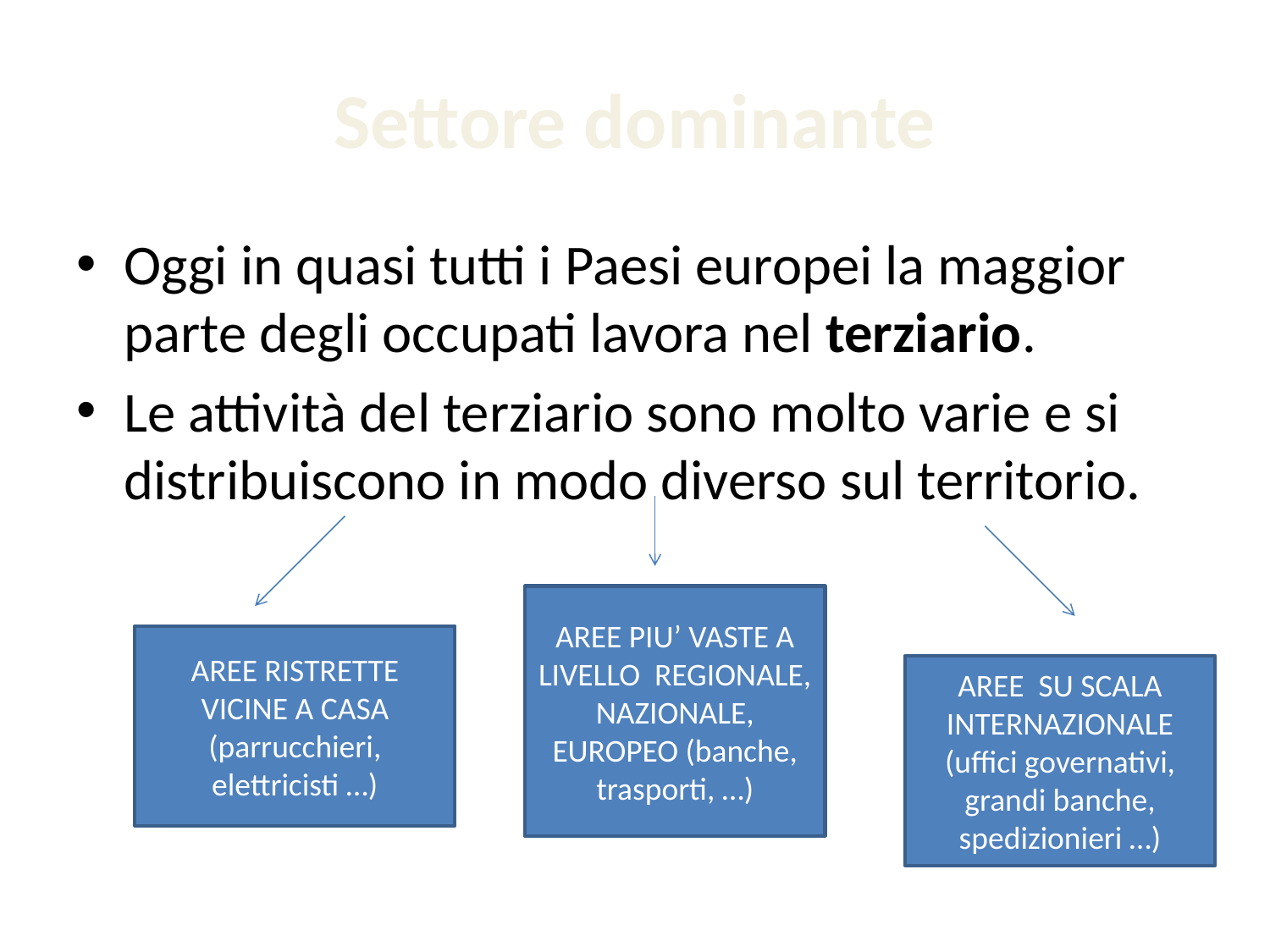

# Settore dominante
Oggi in quasi tutti i Paesi europei la maggior parte degli occupati lavora nel terziario.
Le attività del terziario sono molto varie e si distribuiscono in modo diverso sul territorio.

AREE PIU’ VASTE A LIVELLO  REGIONALE, NAZIONALE, EUROPEO (banche, trasporti, …)
AREE RISTRETTE
VICINE A CASA
(parrucchieri, elettricisti …)
AREE  SU SCALA INTERNAZIONALE
(uffici governativi, grandi banche, spedizionieri …)